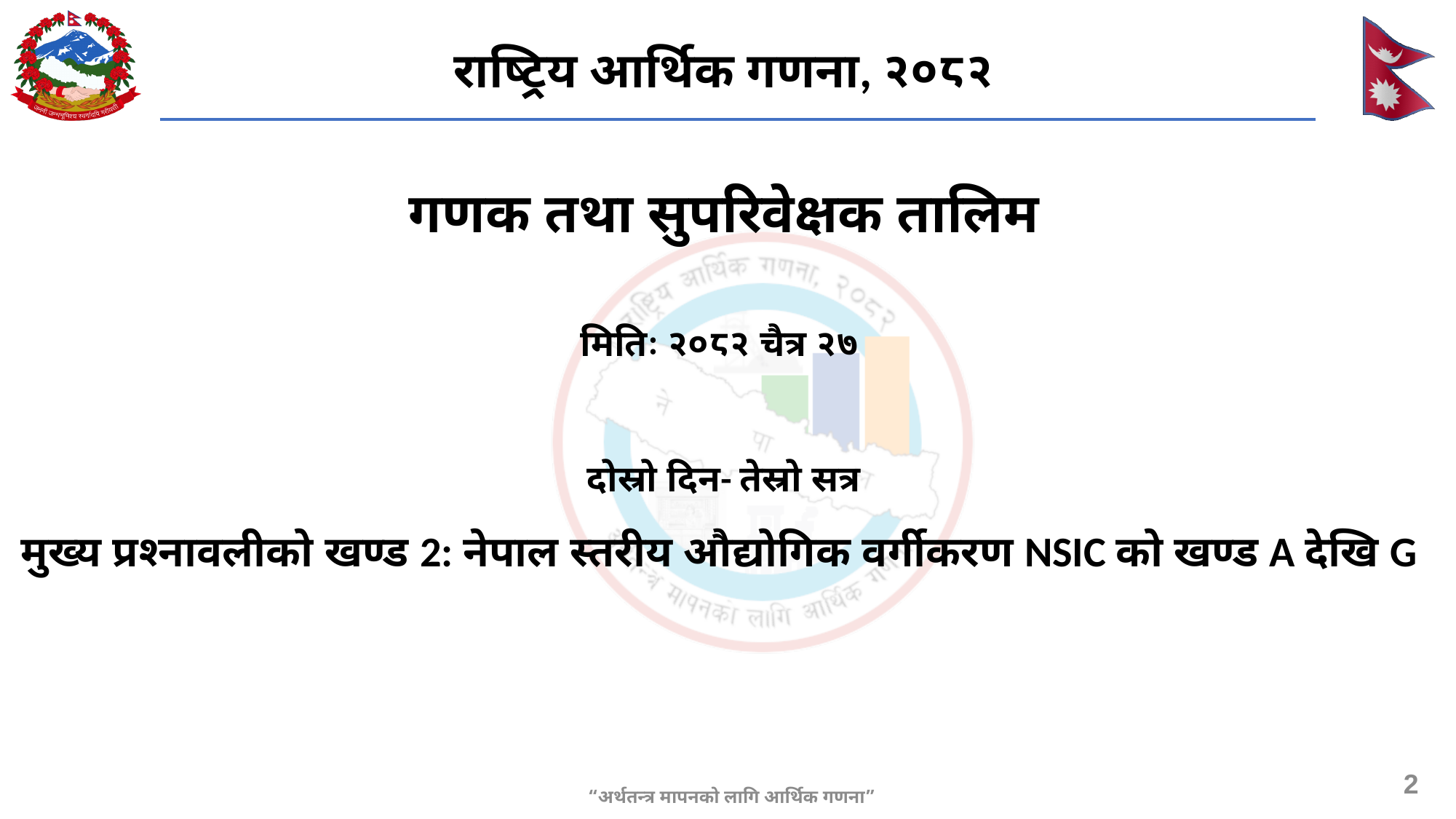

राष्ट्रिय आर्थिक गणना, २०८२
गणक तथा सुपरिवेक्षक तालिम
मितिः २०८२ चैत्र २७

दोस्रो दिन- तेस्रो सत्र
मुख्य प्रश्नावलीको खण्ड 2: नेपाल स्तरीय औद्योगिक वर्गीकरण NSIC को खण्ड A देखि G

2
“अर्थतन्त्र मापनको लागि आर्थिक गणना”